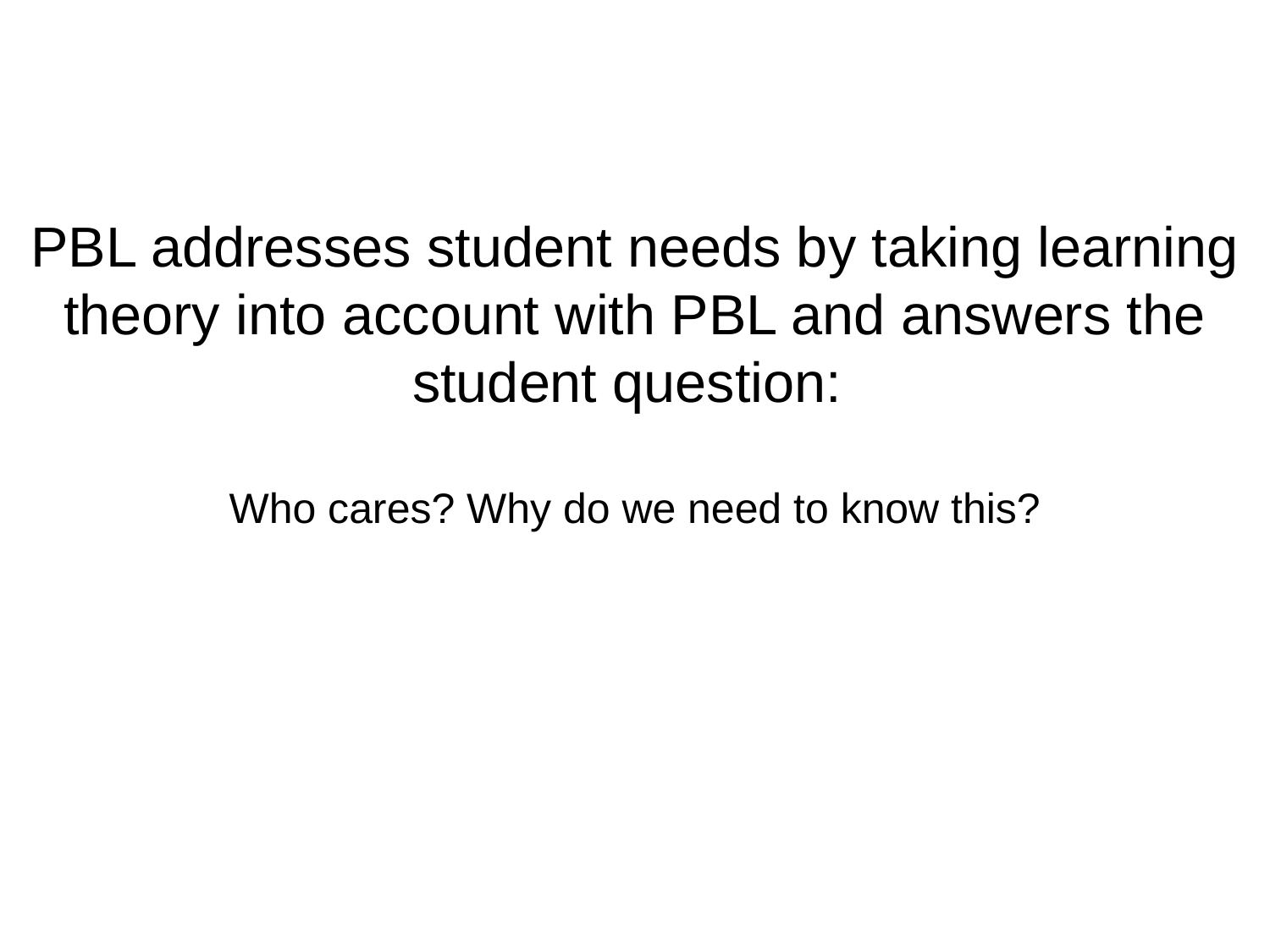

# PBL addresses student needs by taking learning theory into account with PBL and answers the student question: Who cares? Why do we need to know this?